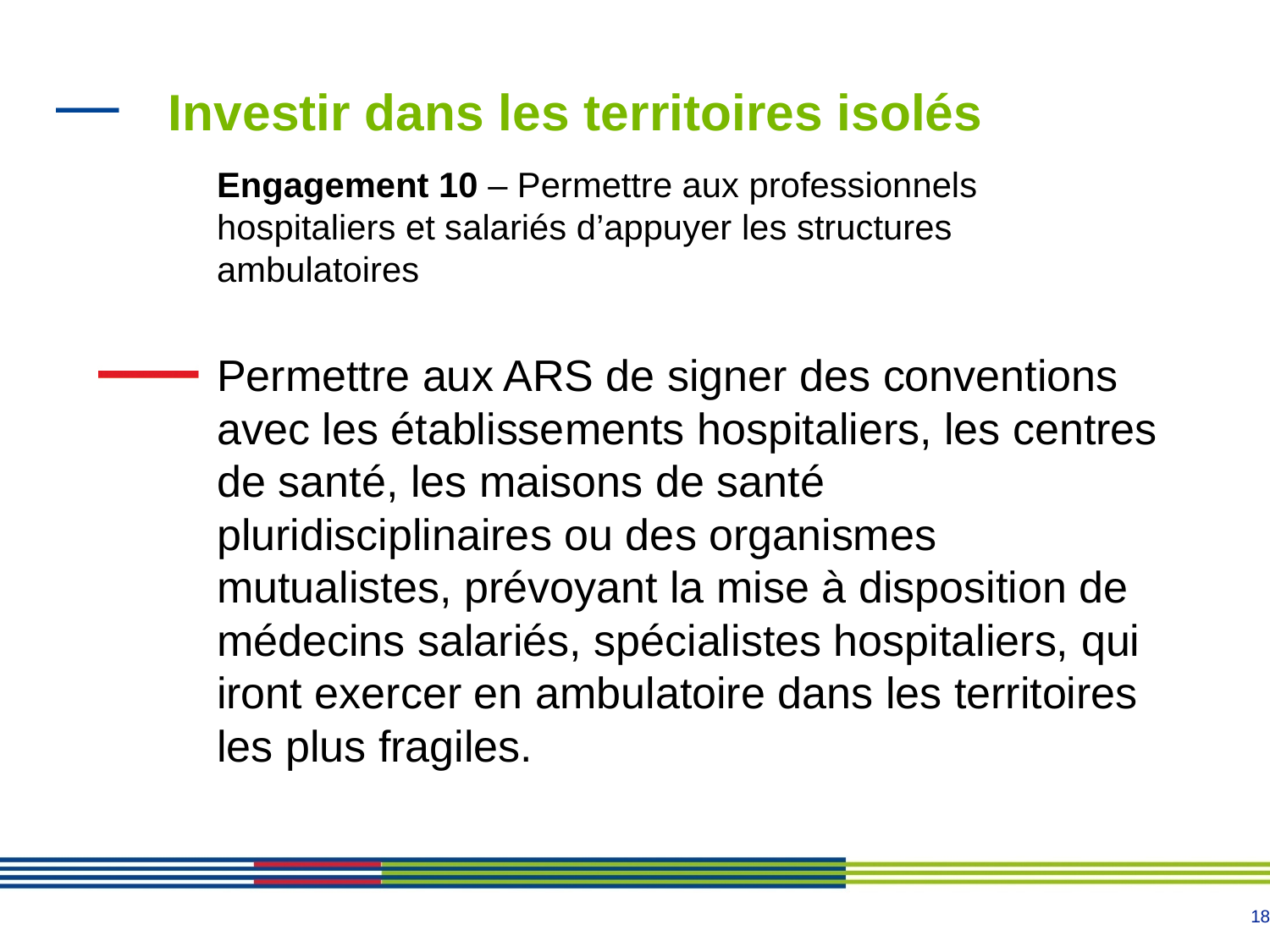

# Investir dans les territoires isolés
	Engagement 10 – Permettre aux professionnels hospitaliers et salariés d’appuyer les structures ambulatoires

Permettre aux ARS de signer des conventions avec les établissements hospitaliers, les centres de santé, les maisons de santé pluridisciplinaires ou des organismes mutualistes, prévoyant la mise à disposition de médecins salariés, spécialistes hospitaliers, qui iront exercer en ambulatoire dans les territoires les plus fragiles.